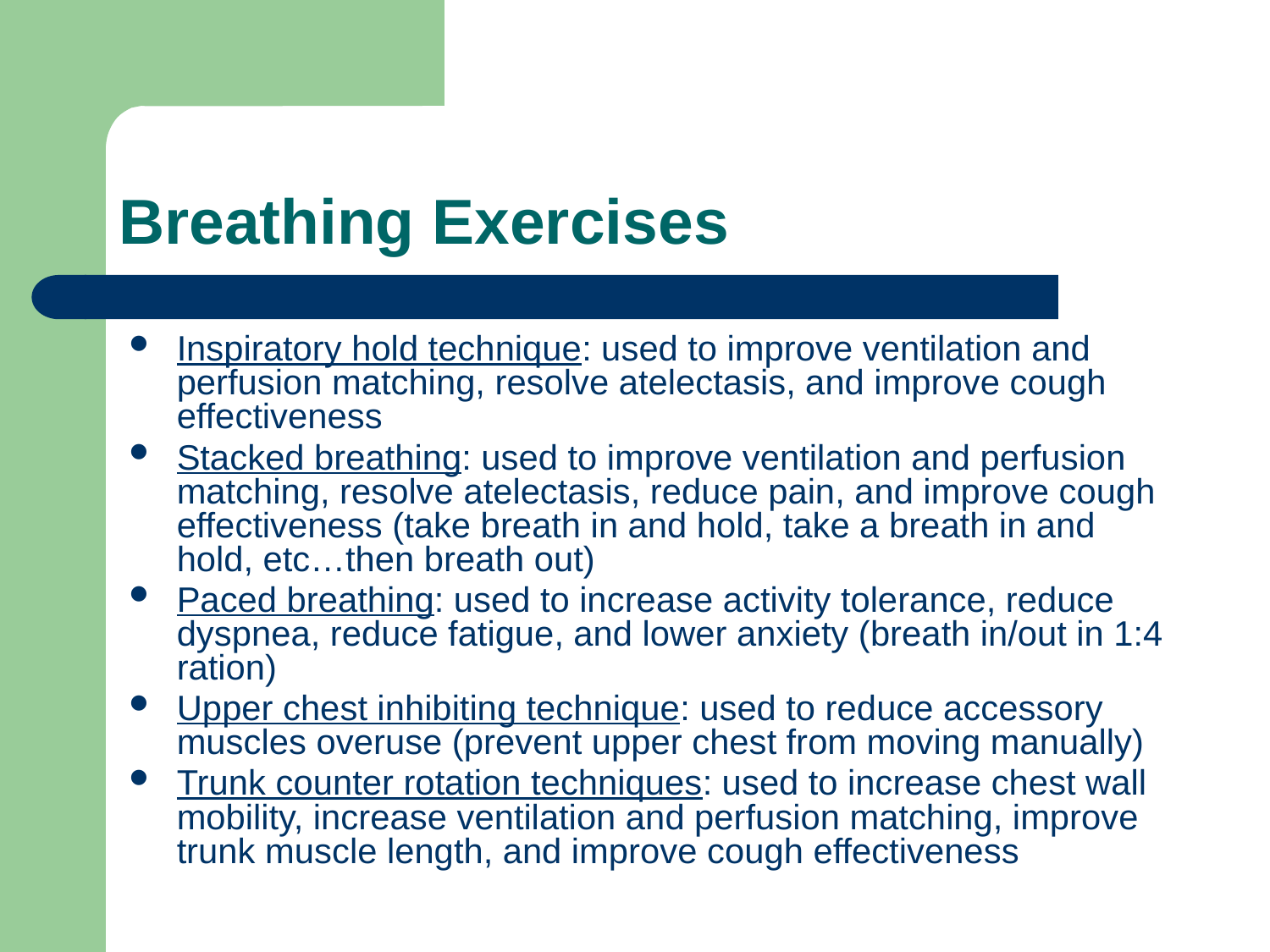

# Breathing Exercises
Inspiratory hold technique: used to improve ventilation and perfusion matching, resolve atelectasis, and improve cough effectiveness
Stacked breathing: used to improve ventilation and perfusion matching, resolve atelectasis, reduce pain, and improve cough effectiveness (take breath in and hold, take a breath in and hold, etc…then breath out)
Paced breathing: used to increase activity tolerance, reduce dyspnea, reduce fatigue, and lower anxiety (breath in/out in 1:4 ration)
Upper chest inhibiting technique: used to reduce accessory muscles overuse (prevent upper chest from moving manually)
Trunk counter rotation techniques: used to increase chest wall mobility, increase ventilation and perfusion matching, improve trunk muscle length, and improve cough effectiveness